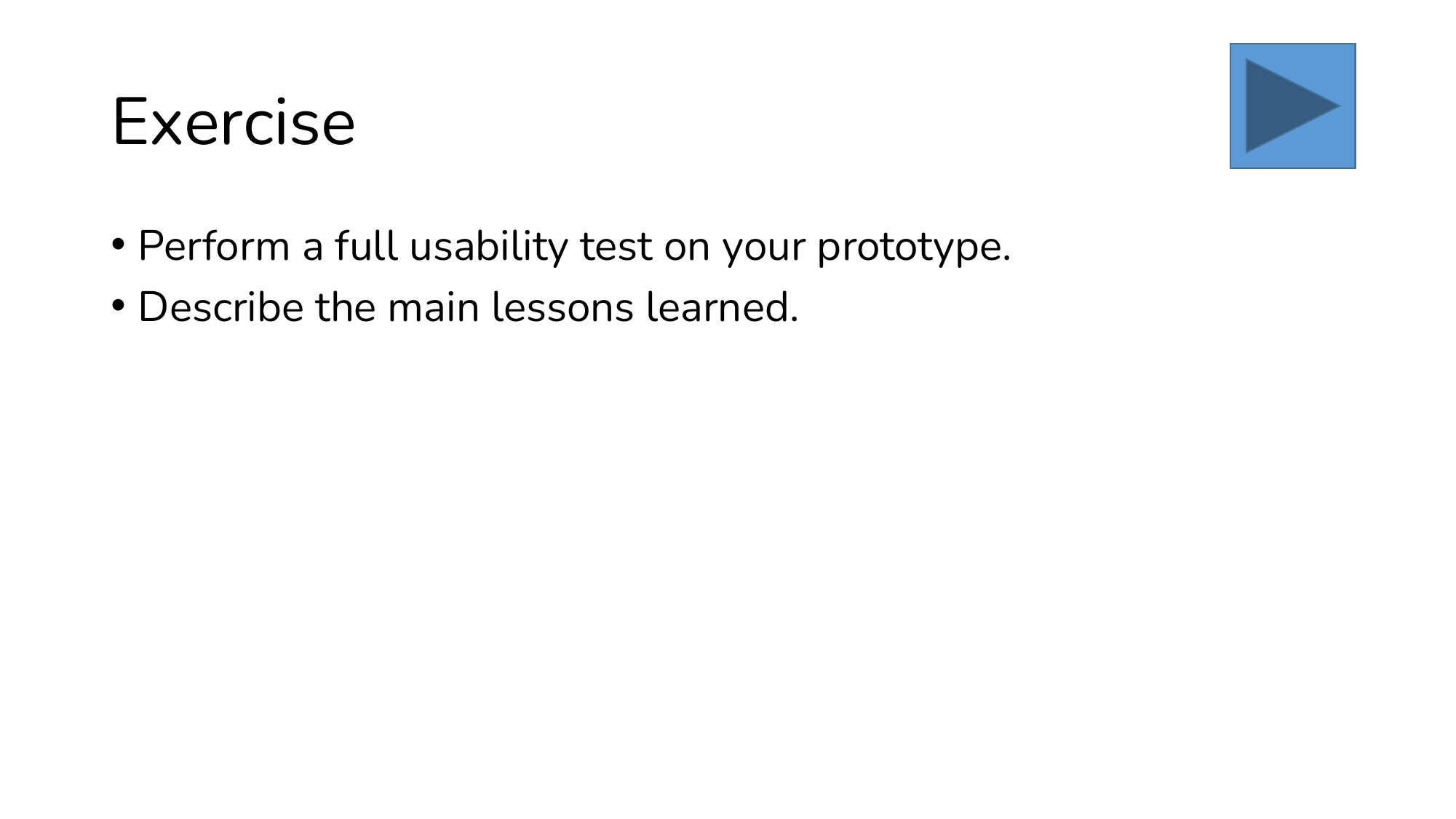

# Exercise

Perform a full usability test on your prototype.
Describe the main lessons learned.